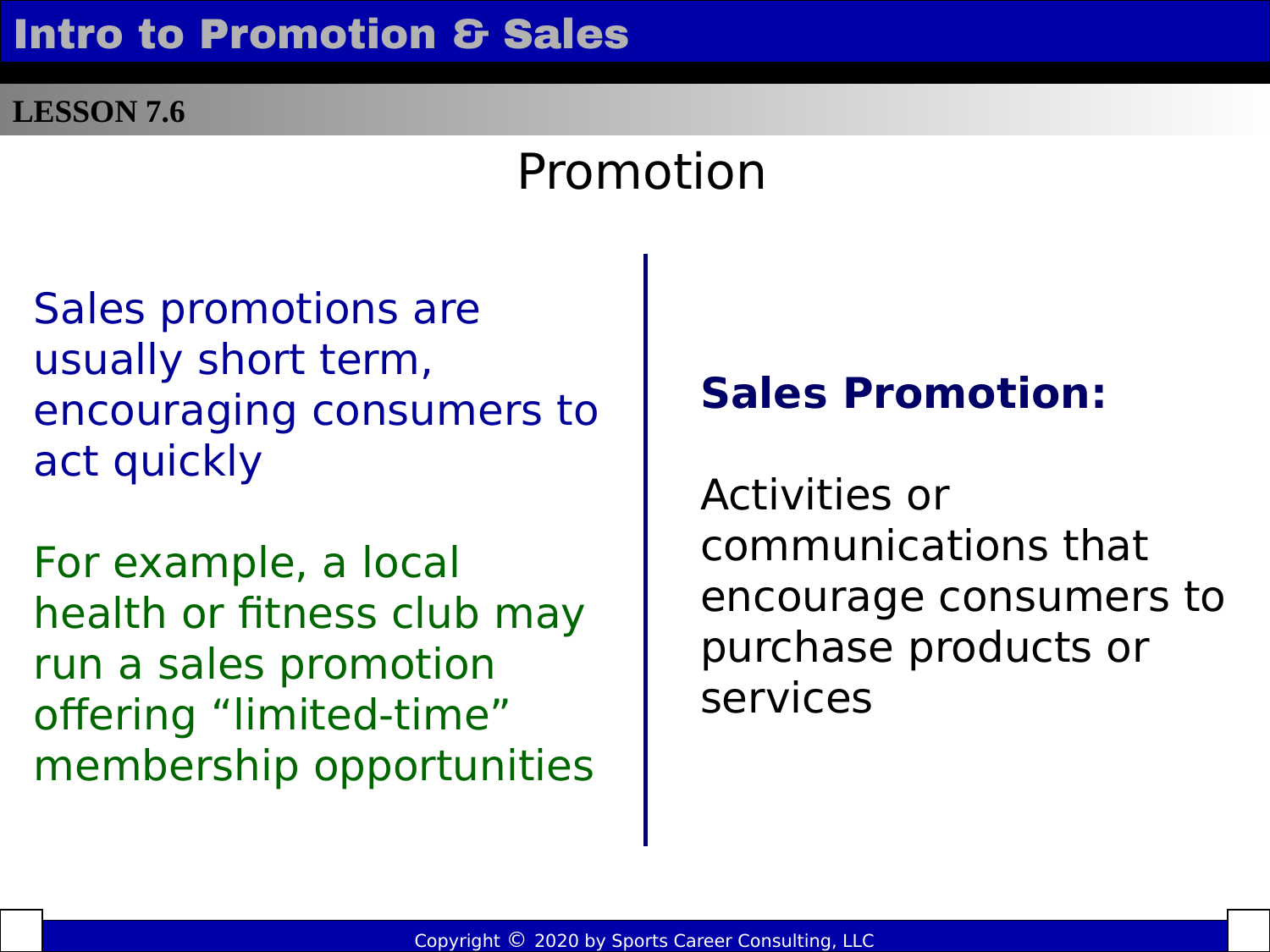

Intro to Promotion & Sales
LESSON 7.6
Promotion

Sales promotions are usually short term, encouraging consumers to act quickly

For example, a local health or fitness club may run a sales promotion offering “limited-time” membership opportunities
Sales Promotion:

Activities or communications that encourage consumers to purchase products or services
Copyright © 2020 by Sports Career Consulting, LLC